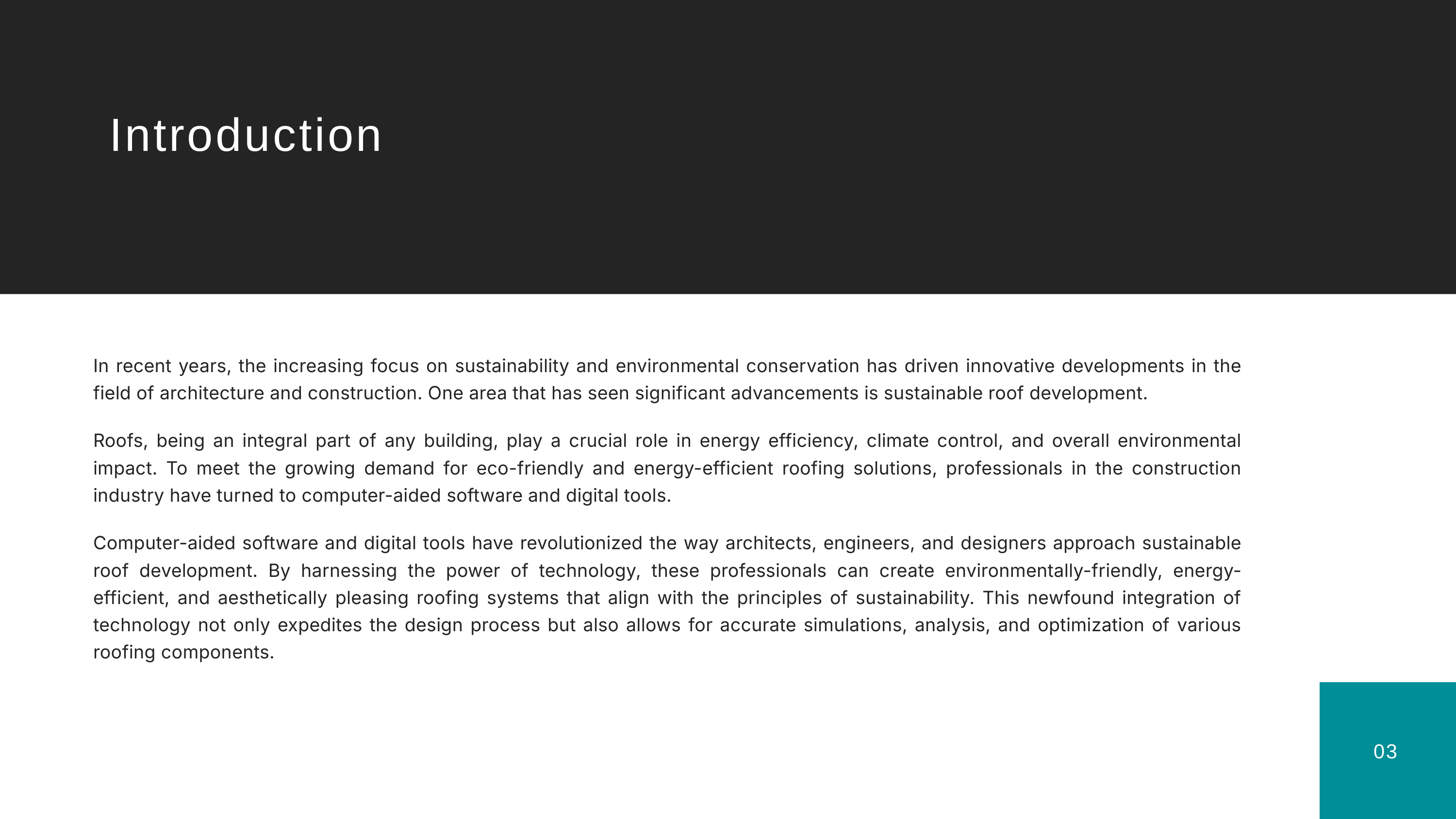

Introduction
In recent years, the increasing focus on sustainability and environmental conservation has driven innovative developments in the field of architecture and construction. One area that has seen significant advancements is sustainable roof development.
Roofs, being an integral part of any building, play a crucial role in energy efficiency, climate control, and overall environmental impact. To meet the growing demand for eco-friendly and energy-efficient roofing solutions, professionals in the construction industry have turned to computer-aided software and digital tools.
Computer-aided software and digital tools have revolutionized the way architects, engineers, and designers approach sustainable roof development. By harnessing the power of technology, these professionals can create environmentally-friendly, energy-efficient, and aesthetically pleasing roofing systems that align with the principles of sustainability. This newfound integration of technology not only expedites the design process but also allows for accurate simulations, analysis, and optimization of various roofing components.

03